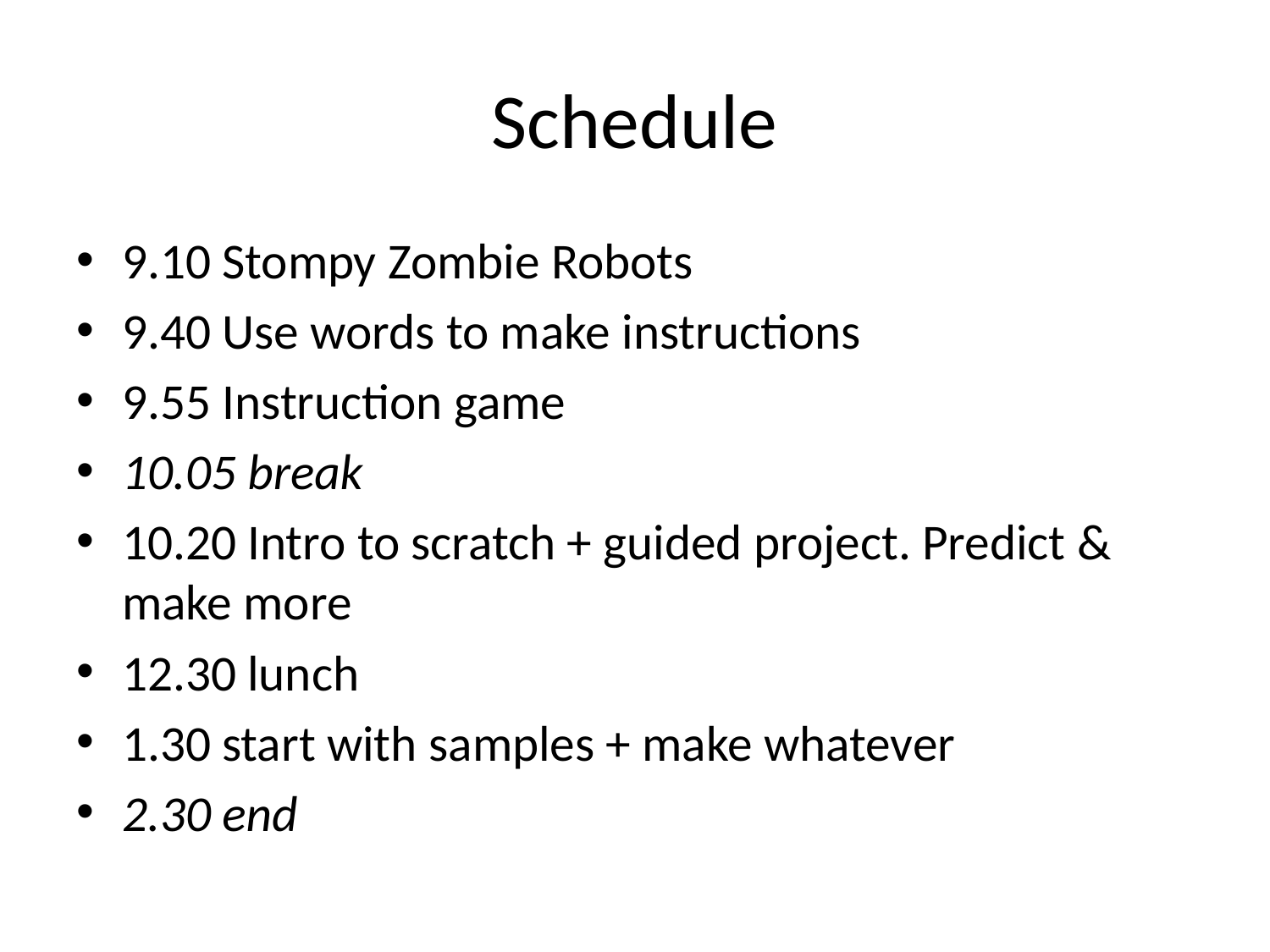

# Schedule
9.10 Stompy Zombie Robots
9.40 Use words to make instructions
9.55 Instruction game
10.05 break
10.20 Intro to scratch + guided project. Predict & make more
12.30 lunch
1.30 start with samples + make whatever
2.30 end